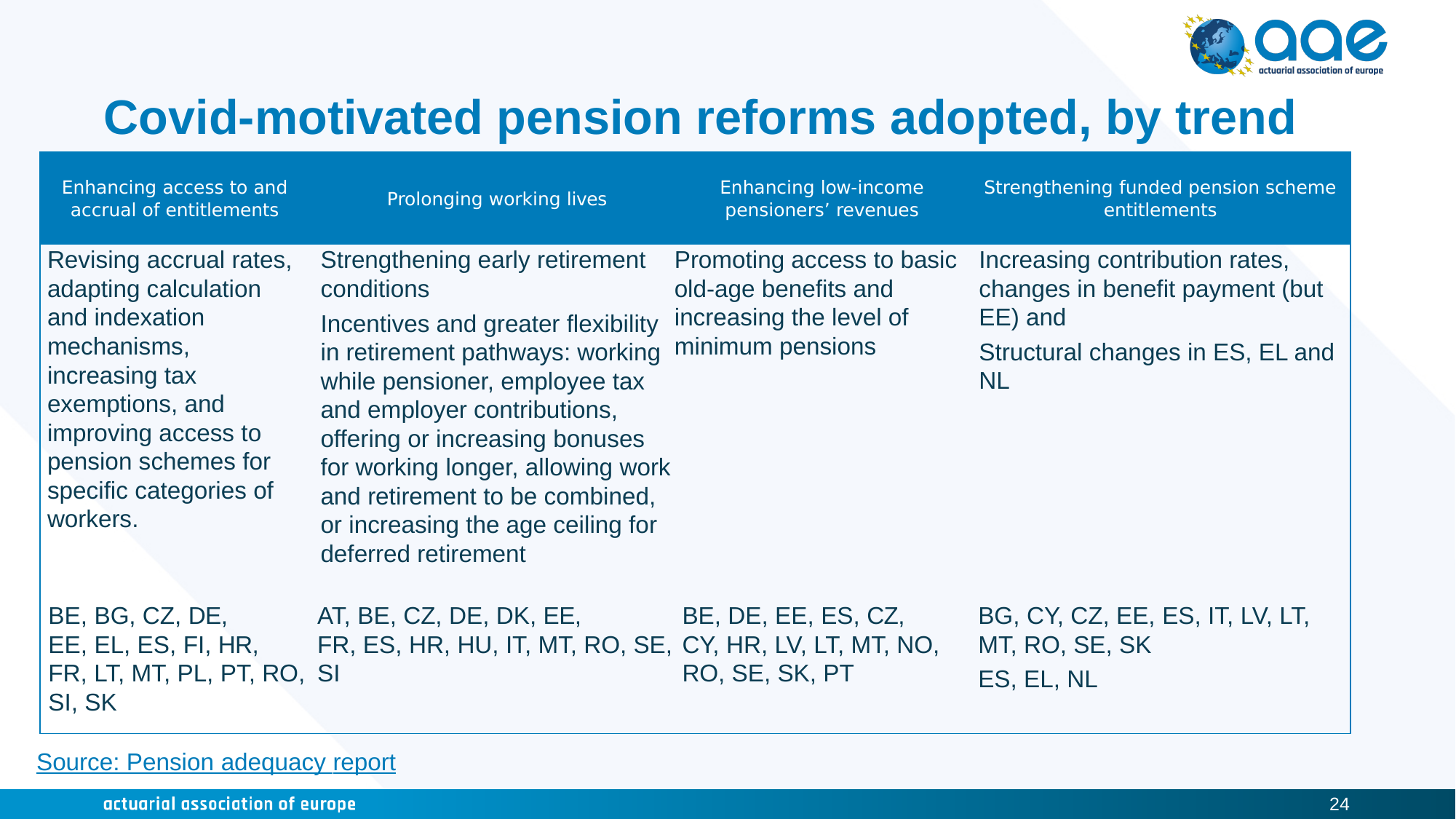

# Covid-motivated pension reforms adopted, by trend
| Enhancing access to and accrual of entitlements | Prolonging working lives | Enhancing low-income pensioners’ revenues | Strengthening funded pension scheme entitlements |
| --- | --- | --- | --- |
| Revising accrual rates, adapting calculation and indexation mechanisms, increasing tax exemptions, and improving access to pension schemes for specific categories of workers. | Strengthening early retirement conditions Incentives and greater flexibility in retirement pathways: working while pensioner, employee tax and employer contributions, offering or increasing bonuses for working longer, allowing work and retirement to be combined, or increasing the age ceiling for deferred retirement | Promoting access to basic old-age benefits and increasing the level of minimum pensions | Increasing contribution rates, changes in benefit payment (but EE) and Structural changes in ES, EL and NL |
| BE, BG, CZ, DE, EE, EL, ES, FI, HR, FR, LT, MT, PL, PT, RO, SI, SK | AT, BE, CZ, DE, DK, EE, FR, ES, HR, HU, IT, MT, RO, SE, SI | BE, DE, EE, ES, CZ, CY, HR, LV, LT, MT, NO, RO, SE, SK, PT | BG, CY, CZ, EE, ES, IT, LV, LT, MT, RO, SE, SK ES, EL, NL |
Source: Pension adequacy report
24